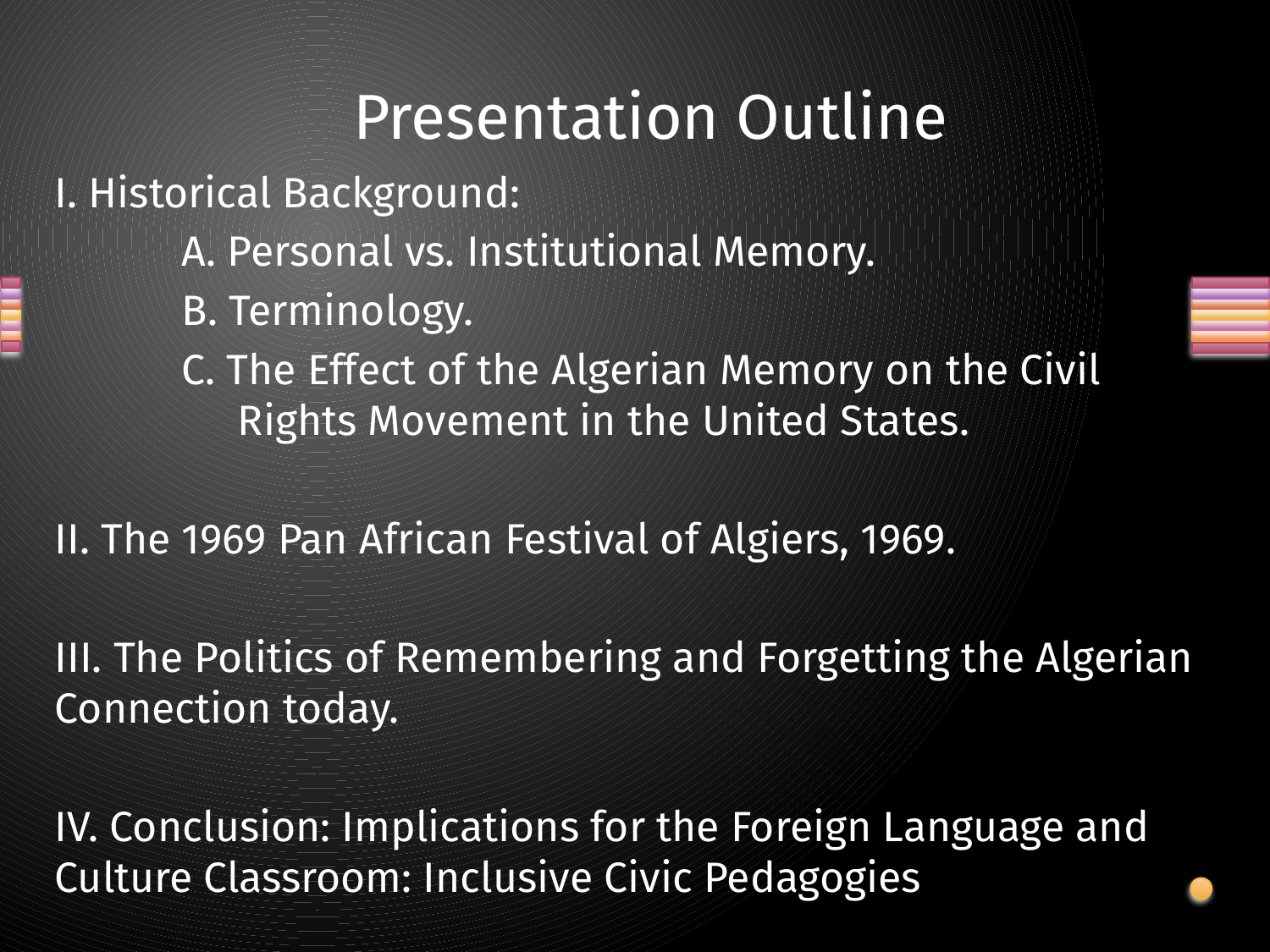

# Presentation Outline
I. Historical Background:
	A. Personal vs. Institutional Memory.
	B. Terminology.
	C. The Effect of the Algerian Memory on the Civil 	          	     Rights Movement in the United States.

II. The 1969 Pan African Festival of Algiers, 1969.

III. The Politics of Remembering and Forgetting the Algerian  Connection today.

IV. Conclusion: Implications for the Foreign Language and    Culture Classroom: Inclusive Civic Pedagogies